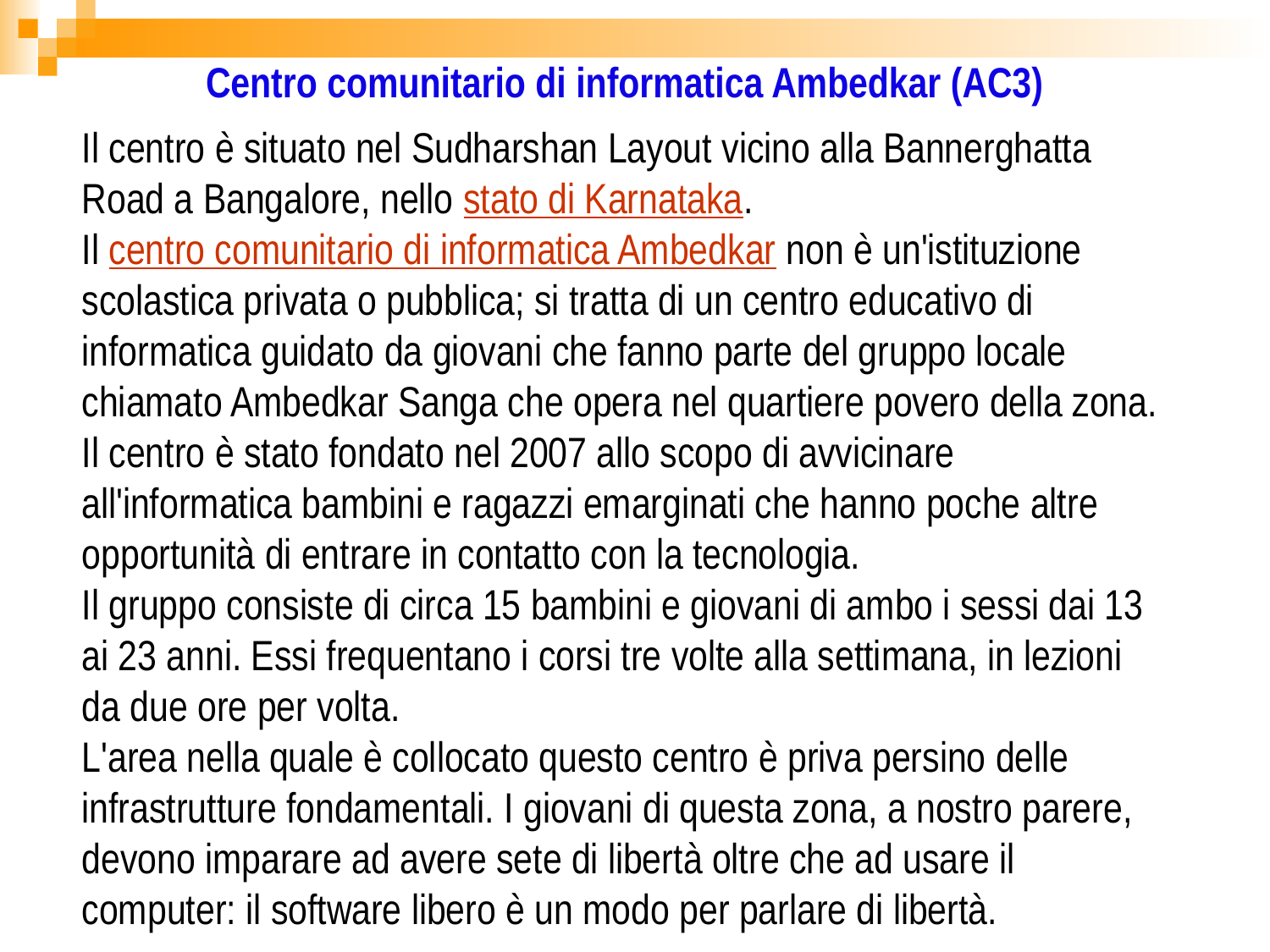

Centro comunitario di informatica Ambedkar (AC3)
Il centro è situato nel Sudharshan Layout vicino alla Bannerghatta Road a Bangalore, nello stato di Karnataka.
Il centro comunitario di informatica Ambedkar non è un'istituzione scolastica privata o pubblica; si tratta di un centro educativo di informatica guidato da giovani che fanno parte del gruppo locale chiamato Ambedkar Sanga che opera nel quartiere povero della zona.
Il centro è stato fondato nel 2007 allo scopo di avvicinare all'informatica bambini e ragazzi emarginati che hanno poche altre opportunità di entrare in contatto con la tecnologia.
Il gruppo consiste di circa 15 bambini e giovani di ambo i sessi dai 13 ai 23 anni. Essi frequentano i corsi tre volte alla settimana, in lezioni da due ore per volta.
L'area nella quale è collocato questo centro è priva persino delle infrastrutture fondamentali. I giovani di questa zona, a nostro parere, devono imparare ad avere sete di libertà oltre che ad usare il computer: il software libero è un modo per parlare di libertà.